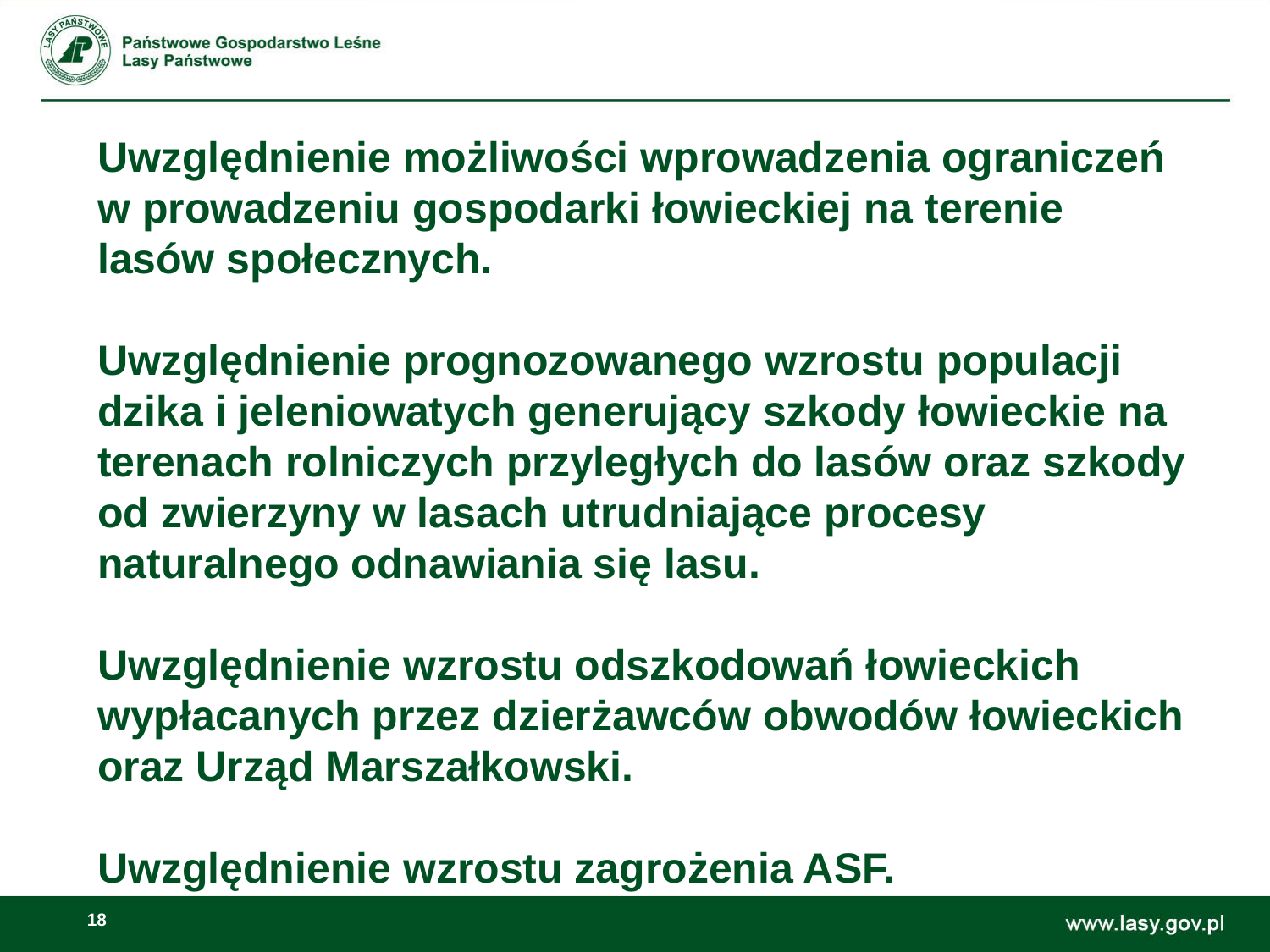

# Uwzględnienie możliwości wprowadzenia ograniczeń w prowadzeniu gospodarki łowieckiej na terenie lasów społecznych. Uwzględnienie prognozowanego wzrostu populacji dzika i jeleniowatych generujący szkody łowieckie na terenach rolniczych przyległych do lasów oraz szkody od zwierzyny w lasach utrudniające procesy naturalnego odnawiania się lasu. Uwzględnienie wzrostu odszkodowań łowieckich wypłacanych przez dzierżawców obwodów łowieckich oraz Urząd Marszałkowski. Uwzględnienie wzrostu zagrożenia ASF.